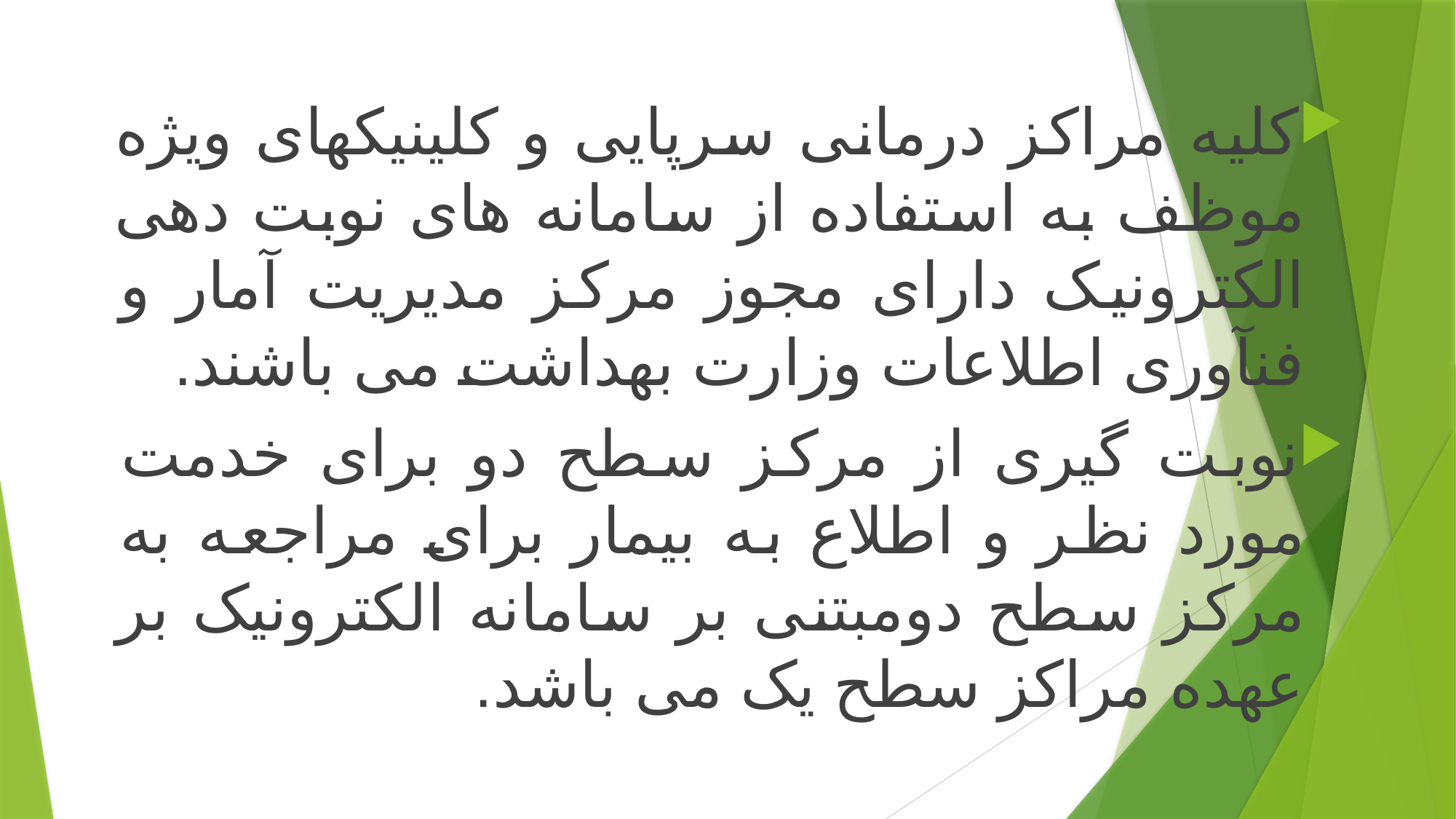

کلیه مراکز درمانی سرپایی و کلینیکهای ویژه موظف به استفاده از سامانه های نوبت دهی الکترونیک دارای مجوز مرکز مدیریت آمار و فنآوری اطلاعات وزارت بهداشت می باشند.
نوبت گیری از مرکز سطح دو برای خدمت مورد نظر و اطلاع به بیمار برای مراجعه به مرکز سطح دومبتنی بر سامانه الکترونیک بر عهده مراکز سطح یک می باشد.